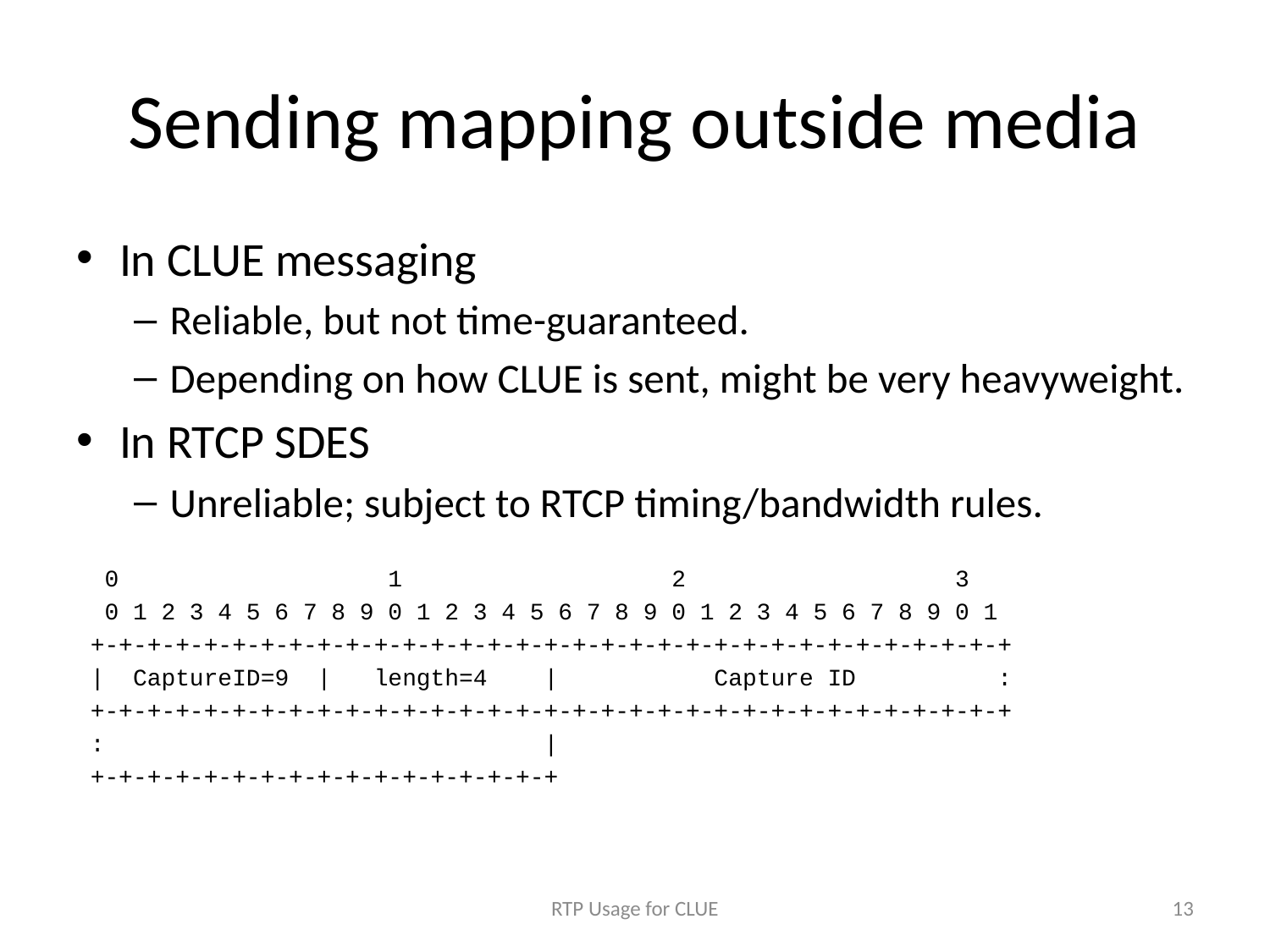

# Sending mapping outside media
In CLUE messaging
Reliable, but not time-guaranteed.
Depending on how CLUE is sent, might be very heavyweight.
In RTCP SDES
Unreliable; subject to RTCP timing/bandwidth rules.

  0                   1                   2                   3
  0 1 2 3 4 5 6 7 8 9 0 1 2 3 4 5 6 7 8 9 0 1 2 3 4 5 6 7 8 9 0 1
 +-+-+-+-+-+-+-+-+-+-+-+-+-+-+-+-+-+-+-+-+-+-+-+-+-+-+-+-+-+-+-+-+
 |  CaptureID=9  |   length=4    |           Capture ID          :
 +-+-+-+-+-+-+-+-+-+-+-+-+-+-+-+-+-+-+-+-+-+-+-+-+-+-+-+-+-+-+-+-+
 :                               |
 +-+-+-+-+-+-+-+-+-+-+-+-+-+-+-+-+
RTP Usage for CLUE
13